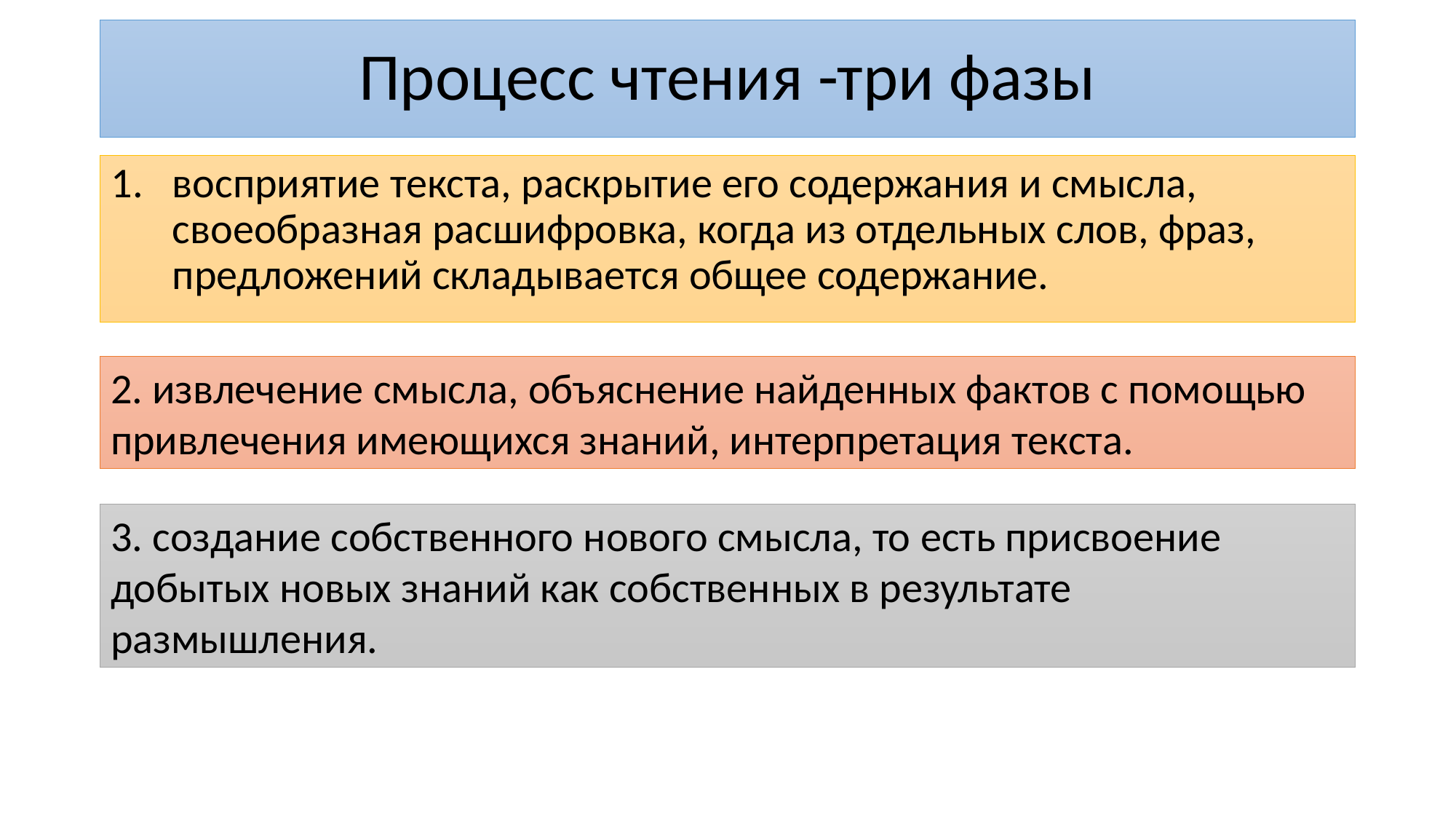

# Процесс чтения -три фазы
восприятие текста, раскрытие его содержания и смысла, своеобразная расшифровка, когда из отдельных слов, фраз, предложений складывается общее содержание.
2. извлечение смысла, объяснение найденных фактов с помощью привлечения имеющихся знаний, интерпретация текста.
3. создание собственного нового смысла, то есть присвоение добытых новых знаний как собственных в результате размышления.